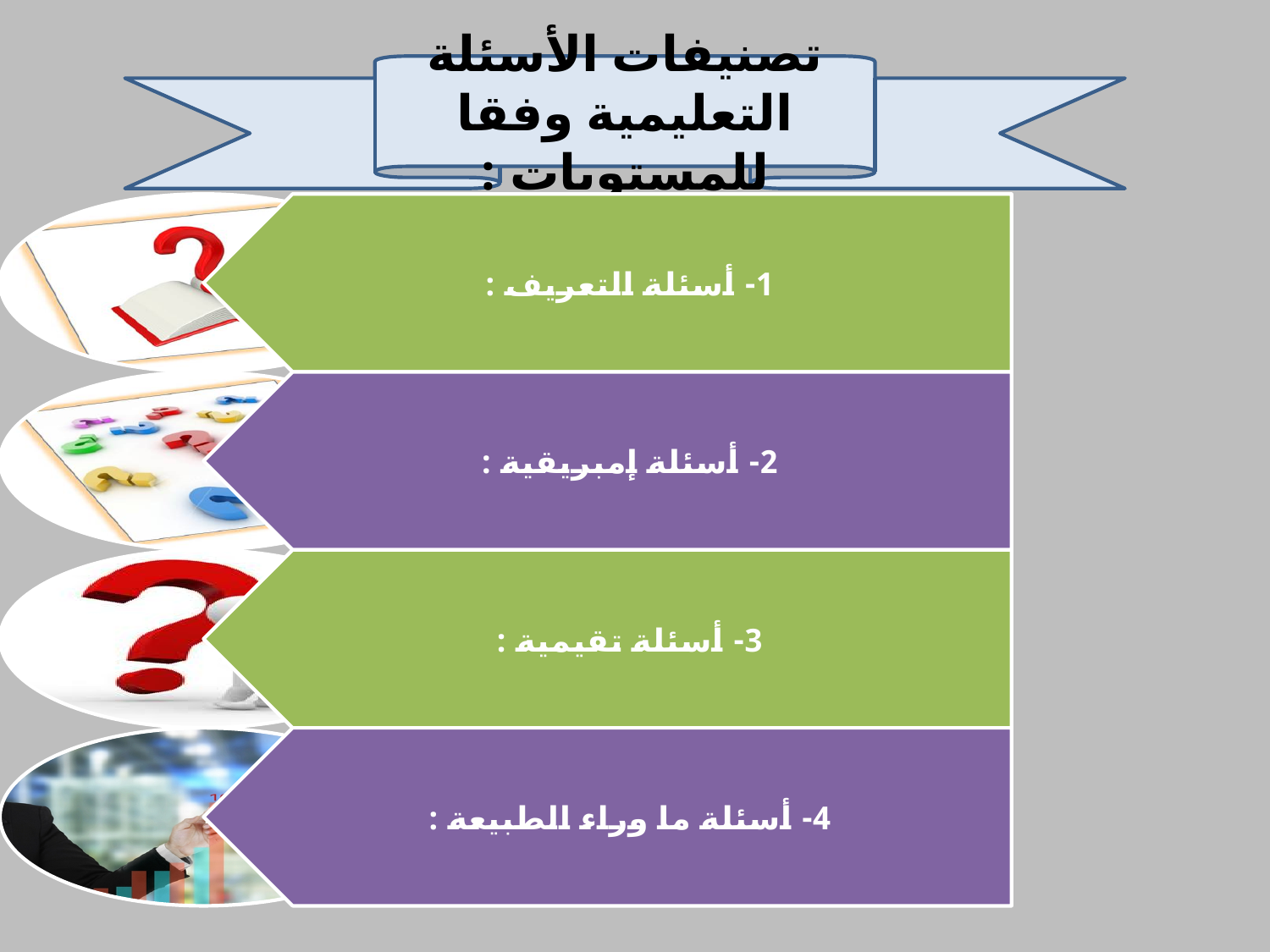

تصنيفات الأسئلة التعليمية وفقا للمستويات :
1- أسئلة التعريف :
3- أسئلة تقيمية :
4- أسئلة ما وراء الطبيعة :
2- أسئلة إمبريقية :